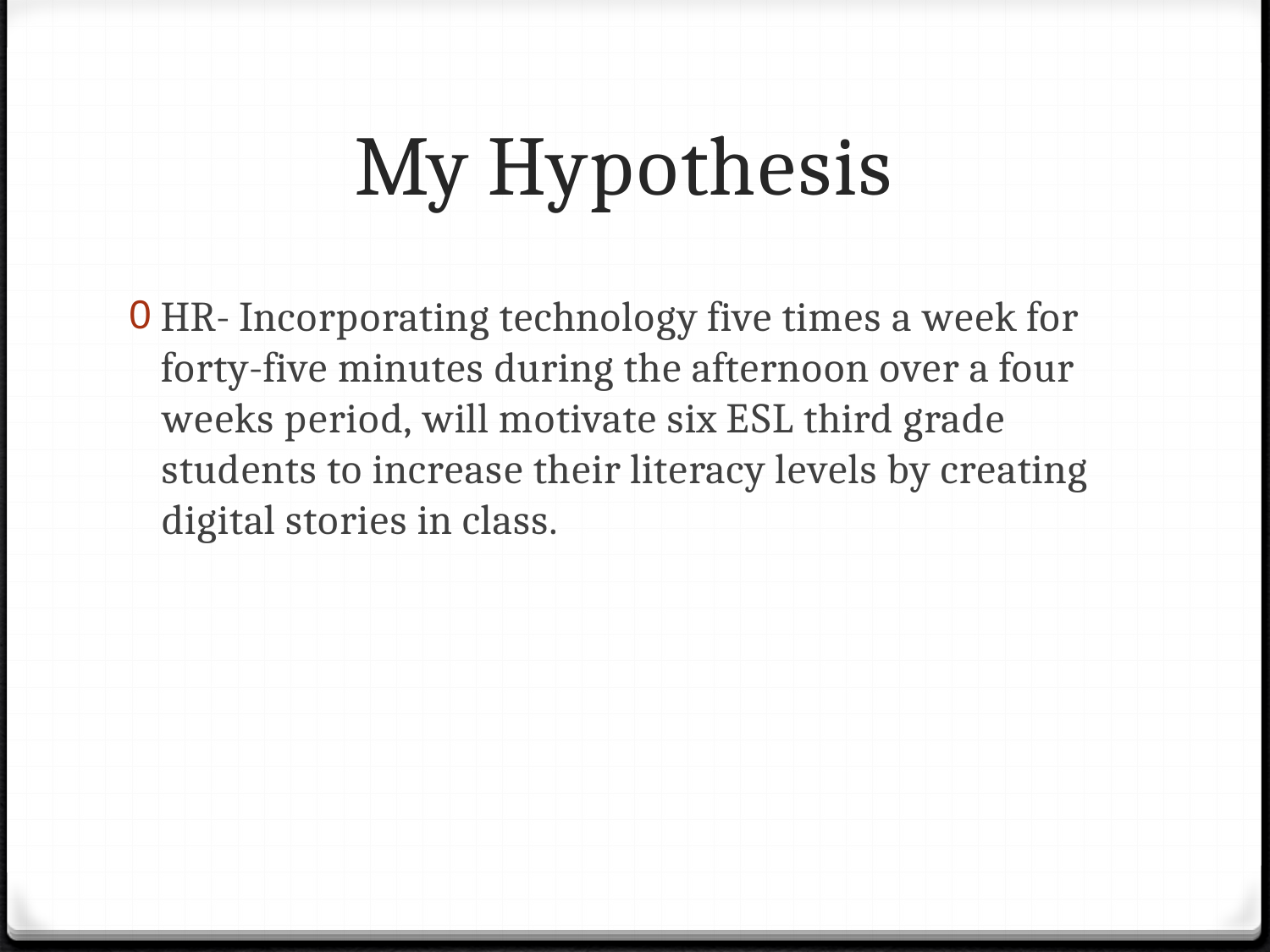

# My Hypothesis
HR- Incorporating technology five times a week for forty-five minutes during the afternoon over a four weeks period, will motivate six ESL third grade students to increase their literacy levels by creating digital stories in class.